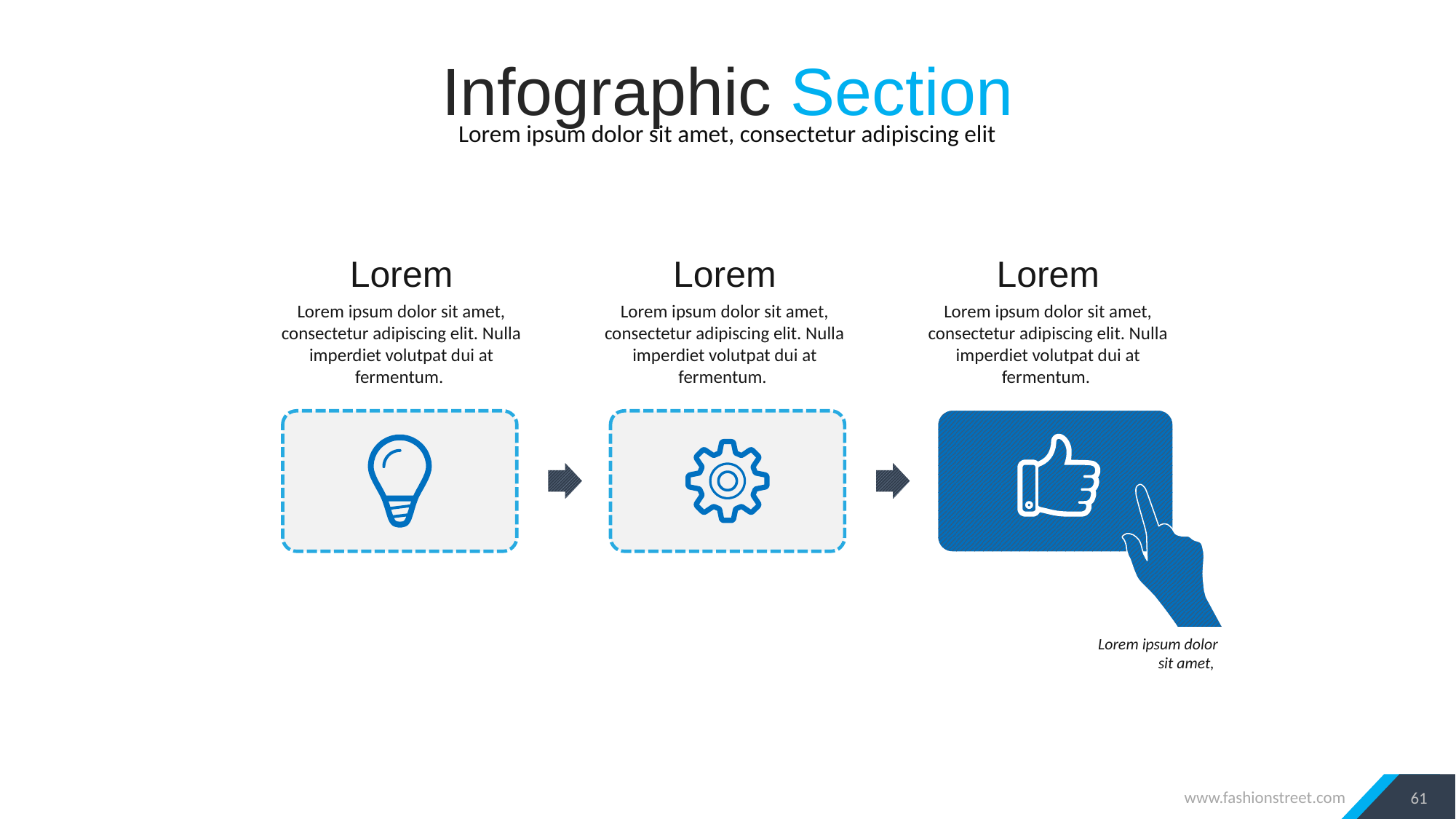

Infographic Section
Lorem ipsum dolor sit amet, consectetur adipiscing elit
Lorem
Lorem
Lorem
Lorem ipsum dolor sit amet, consectetur adipiscing elit. Nulla imperdiet volutpat dui at fermentum.
Lorem ipsum dolor sit amet, consectetur adipiscing elit. Nulla imperdiet volutpat dui at fermentum.
Lorem ipsum dolor sit amet, consectetur adipiscing elit. Nulla imperdiet volutpat dui at fermentum.

Lorem ipsum dolor sit amet,
61